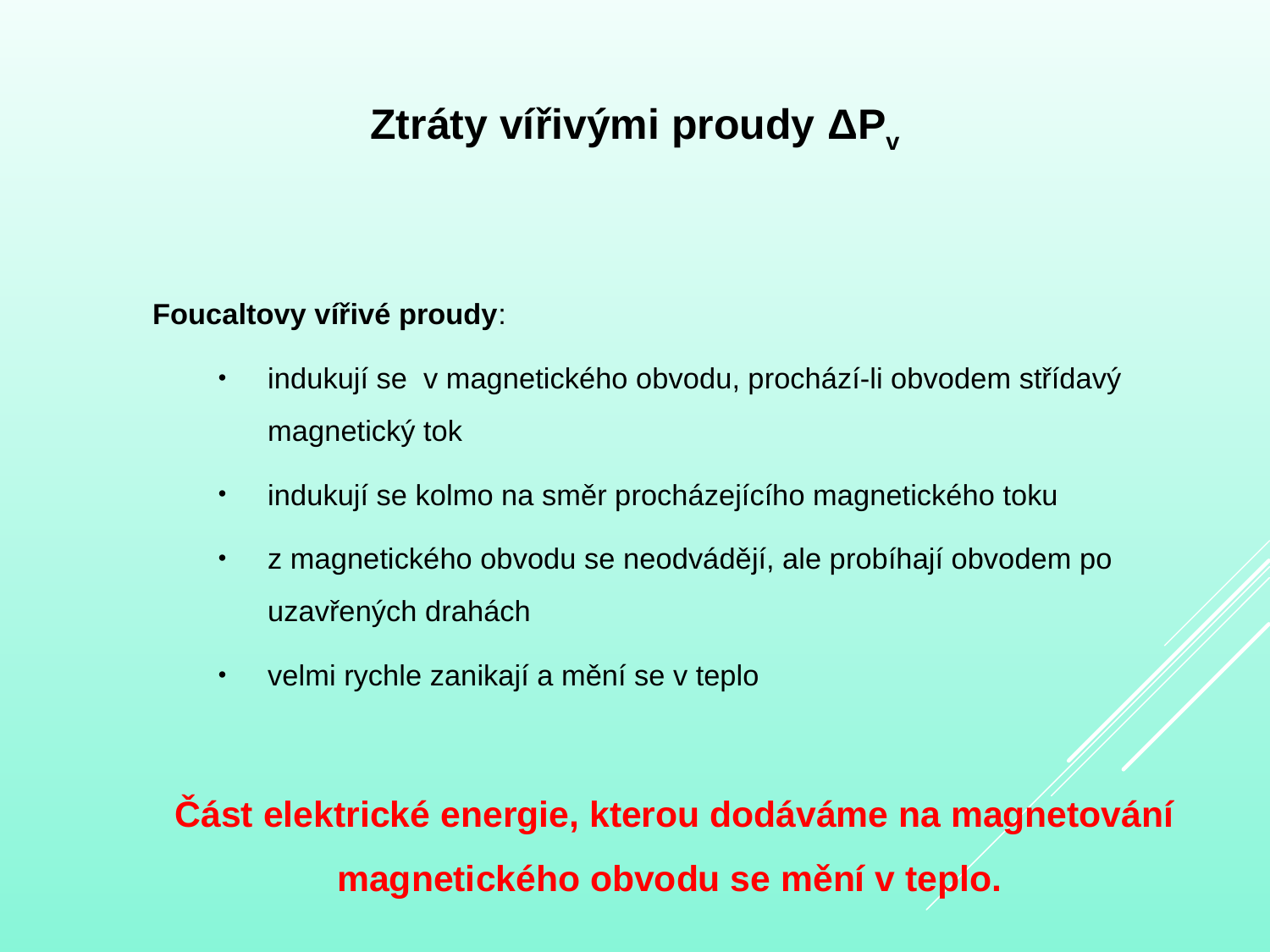

# Ztráty vířivými proudy ΔPv

Foucaltovy vířivé proudy:
indukují se  v magnetického obvodu, prochází-li obvodem střídavý magnetický tok
indukují se kolmo na směr procházejícího magnetického toku
z magnetického obvodu se neodvádějí, ale probíhají obvodem po uzavřených drahách
velmi rychle zanikají a mění se v teplo

Část elektrické energie, kterou dodáváme na magnetování magnetického obvodu se mění v teplo.